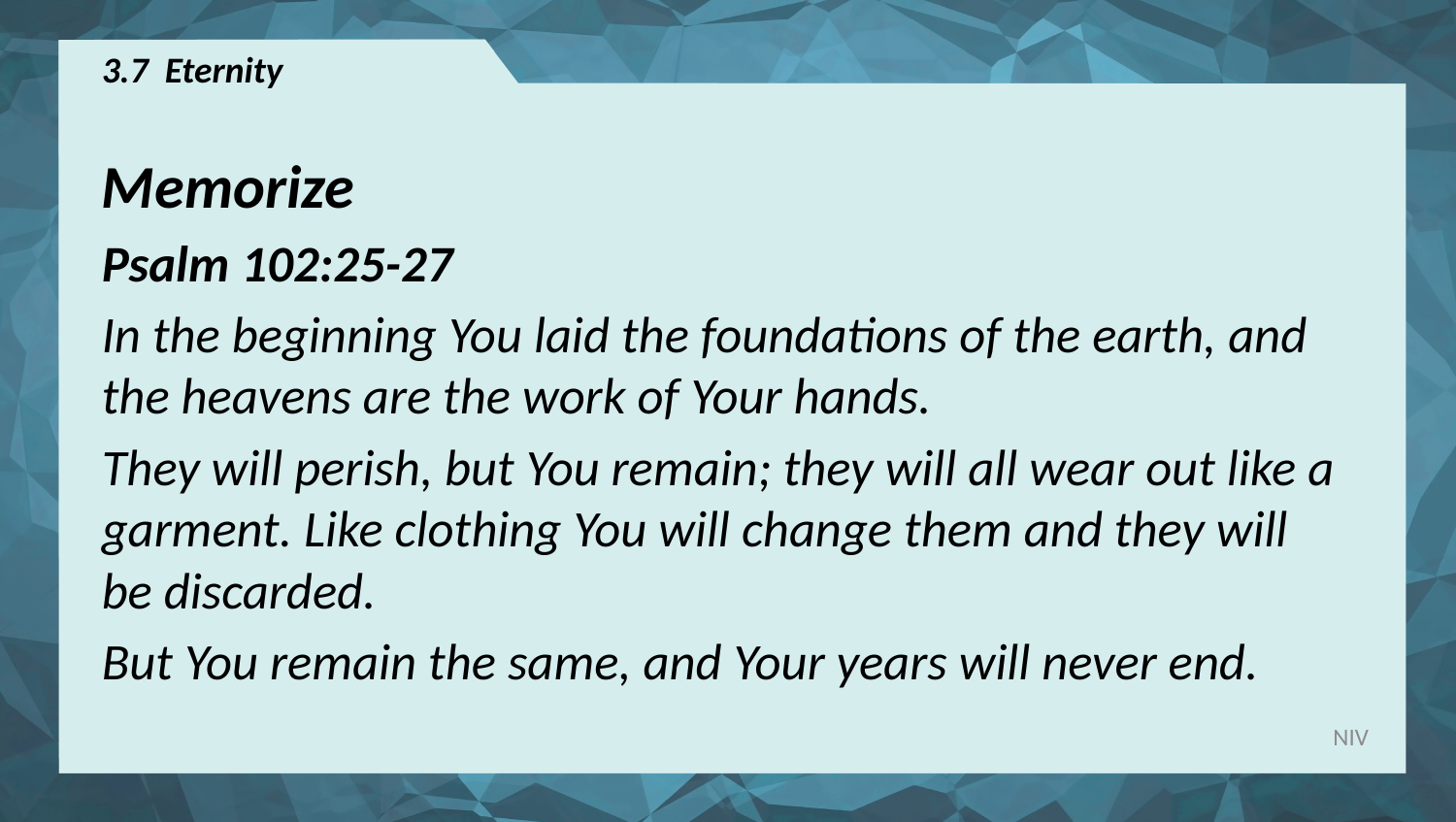

# 3.7  Eternity
Memorize
Psalm 102:25-27
In the beginning You laid the foundations of the earth, and the heavens are the work of Your hands.
They will perish, but You remain; they will all wear out like a garment. Like clothing You will change them and they will be discarded.
But You remain the same, and Your years will never end.
NIV